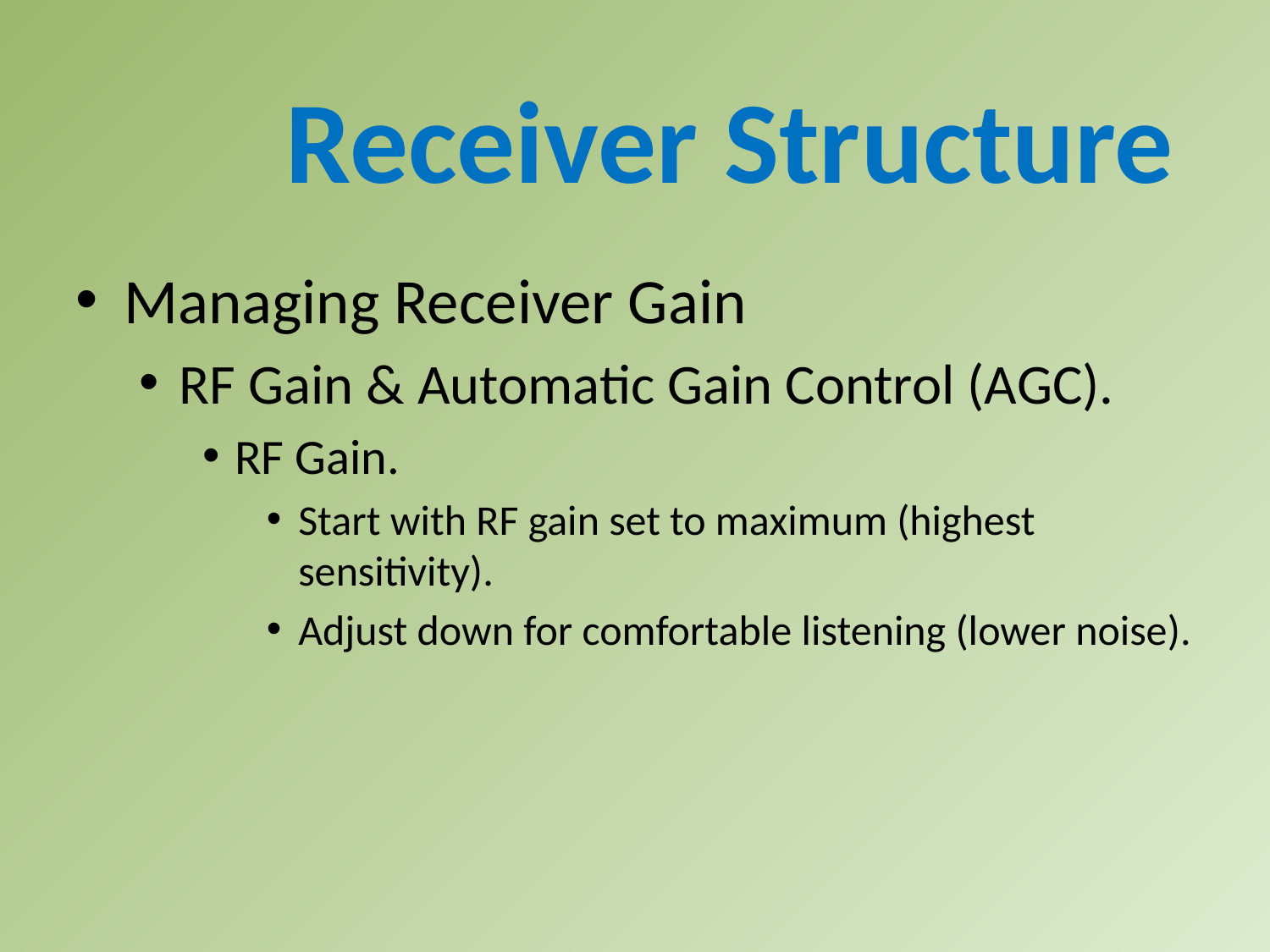

Receiver Structure
Managing Receiver Gain
RF Gain & Automatic Gain Control (AGC).
RF Gain.
Start with RF gain set to maximum (highest sensitivity).
Adjust down for comfortable listening (lower noise).